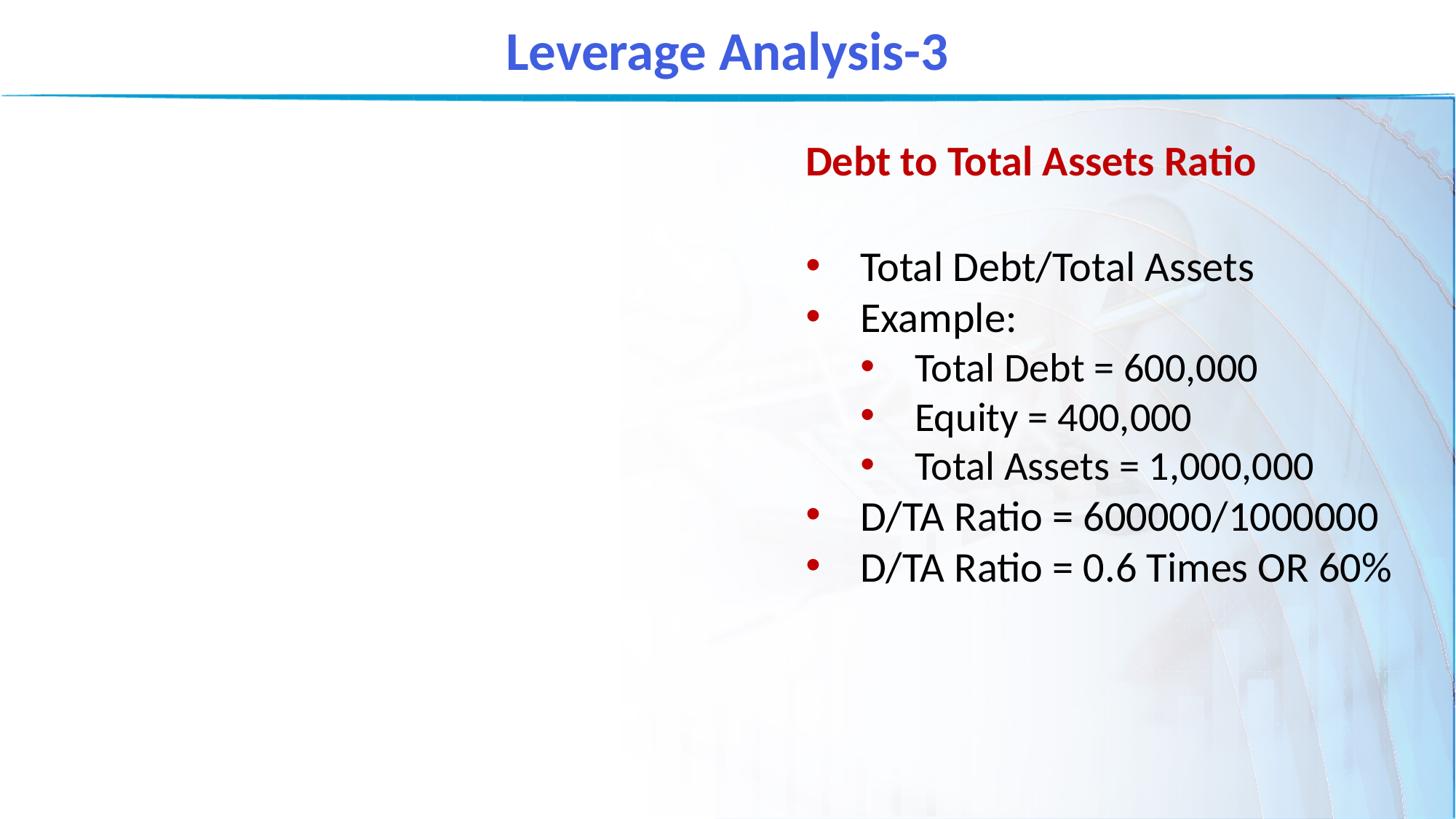

Leverage Analysis-3
Debt to Total Assets Ratio

Total Debt/Total Assets
Example:
Total Debt = 600,000
Equity = 400,000
Total Assets = 1,000,000
D/TA Ratio = 600000/1000000
D/TA Ratio = 0.6 Times OR 60%